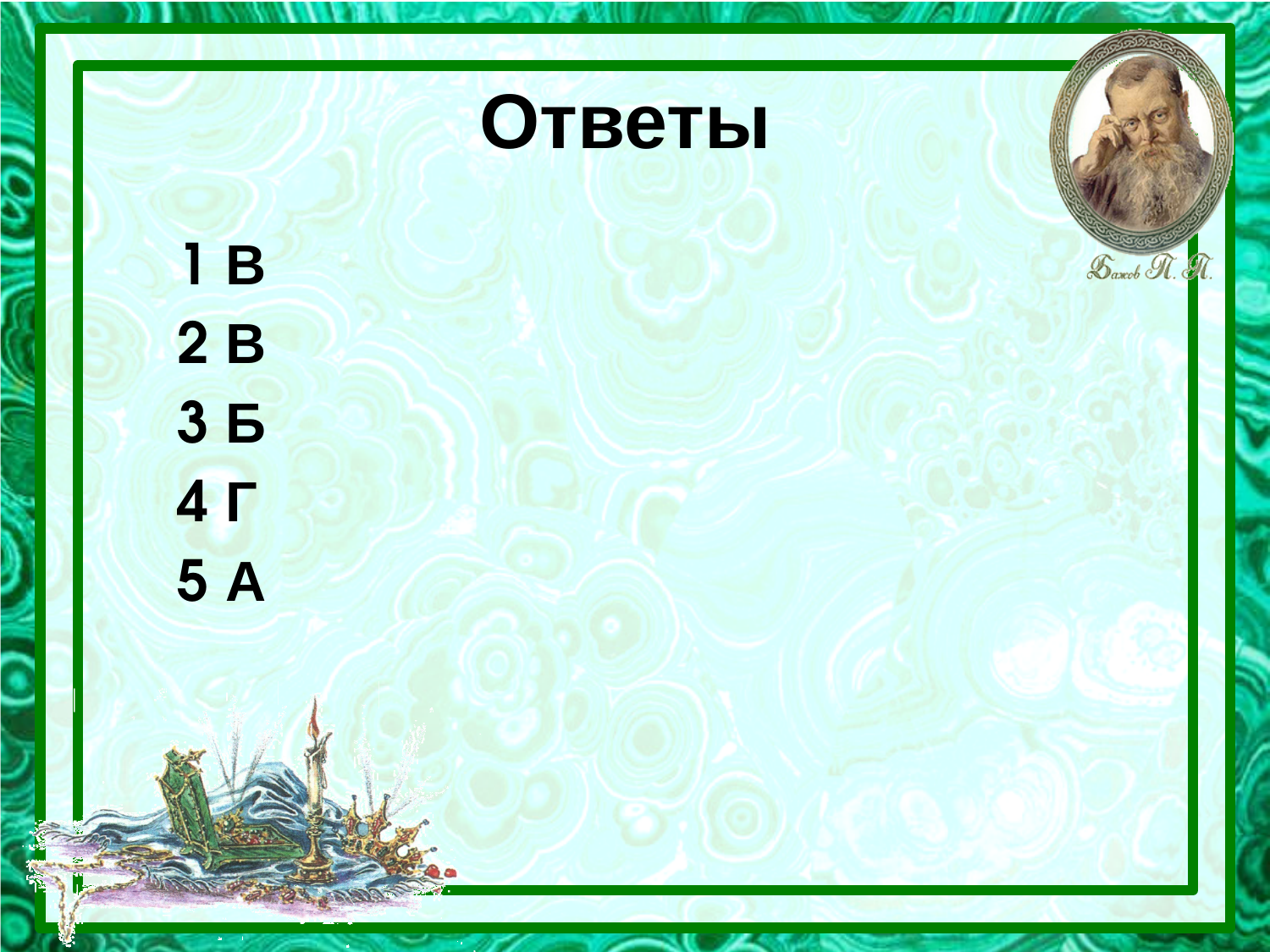

# Ответы
1 В
2 В
3 Б
4 Г
5 А